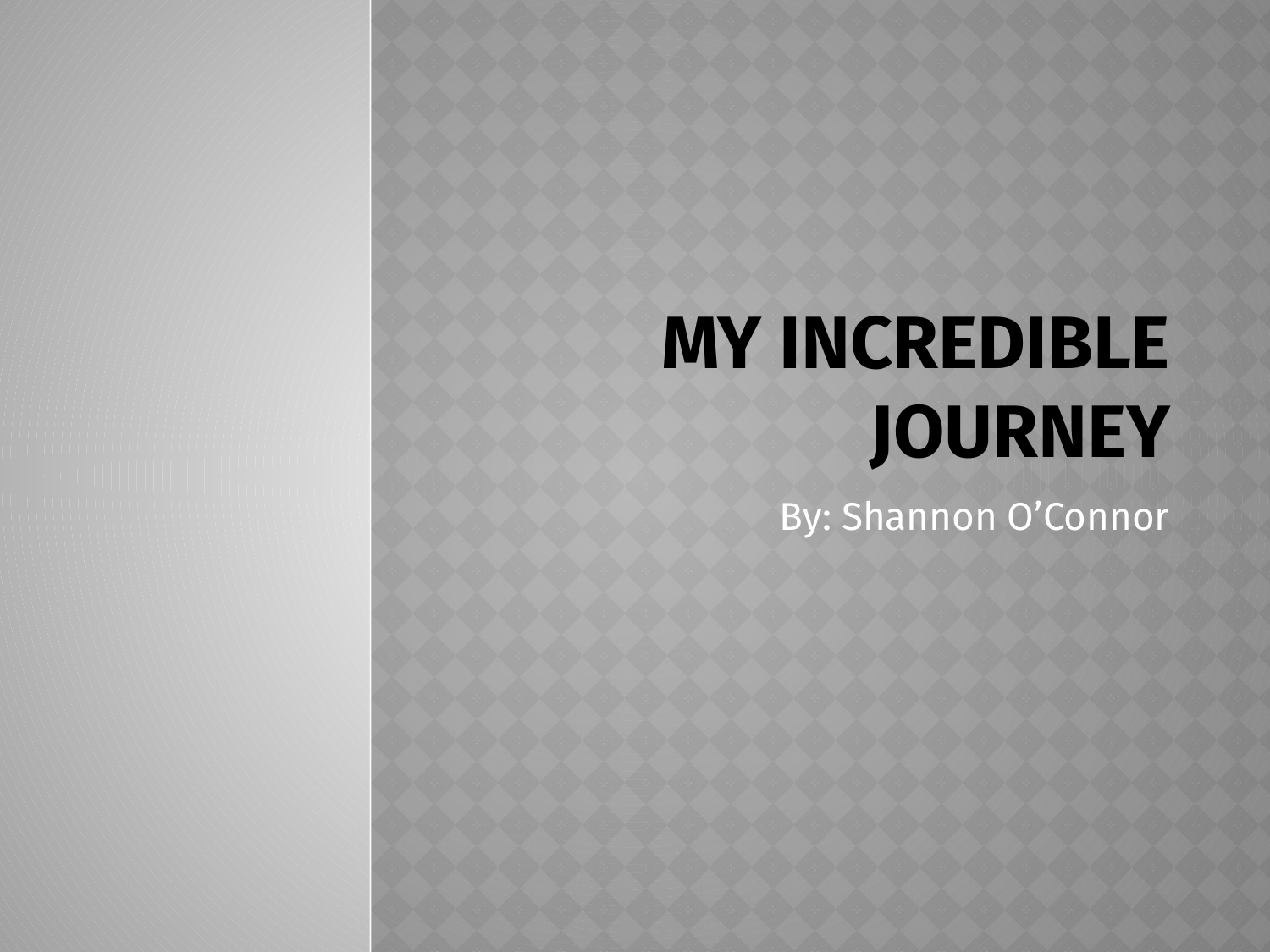

# My Incredible Journey
By: Shannon O’Connor